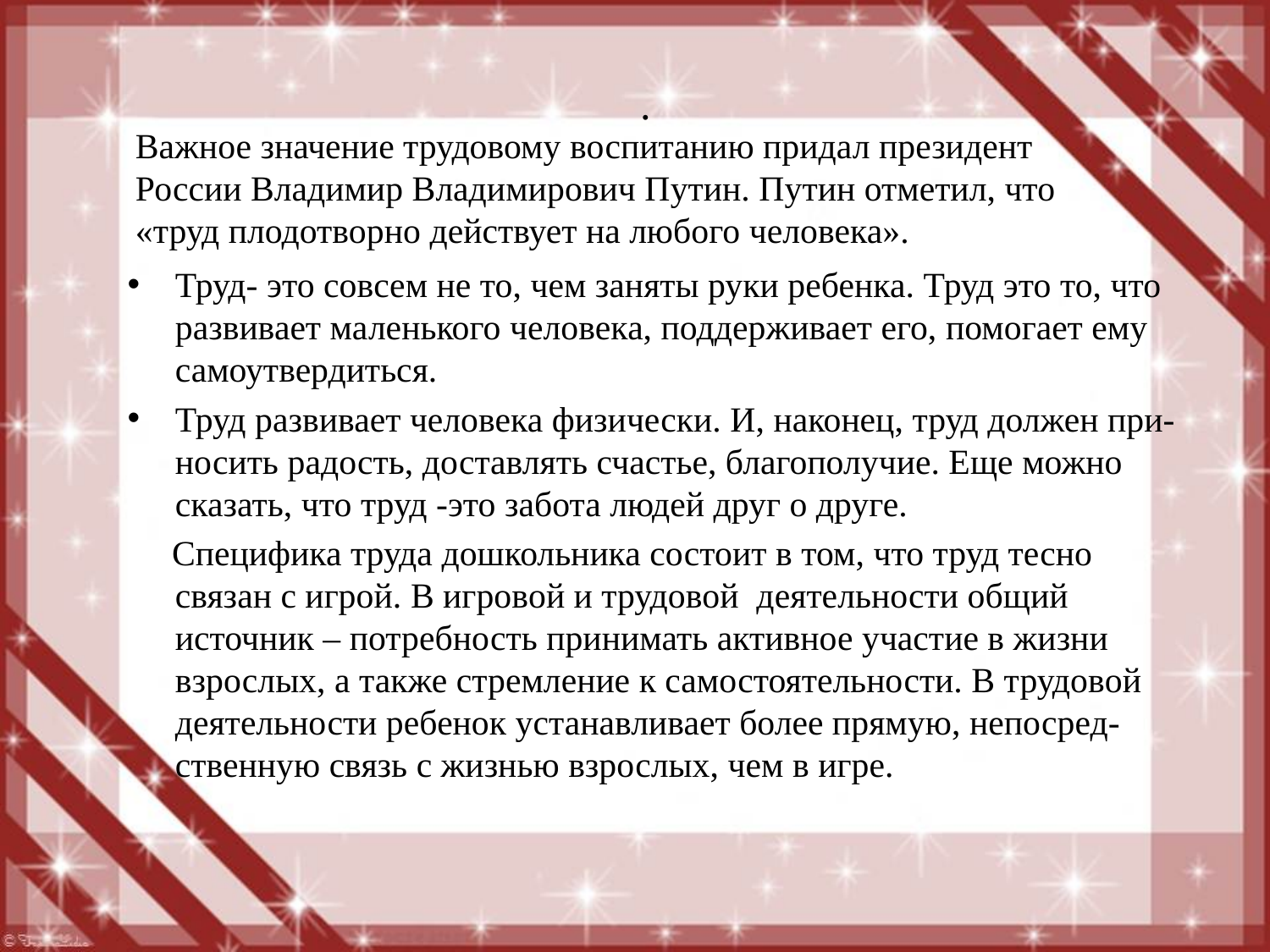

# .
  Важное значение трудовому воспитанию придал президент
  России Владимир Владимирович Путин. Путин отметил, что
  «труд плодотворно действует на любого человека».

Труд- это совсем не то, чем заняты руки ребенка. Труд это то, что развивает маленького человека, поддерживает его, помогает ему самоутвердиться.
Труд развивает человека физически. И, наконец, труд должен при-носить радость, доставлять счастье, благополучие. Еще можно сказать, что труд -это забота людей друг о друге.
     Специфика труда дошкольника состоит в том, что труд тесно связан с игрой. В игровой и трудовой  деятельности общий источник – потребность принимать активное участие в жизни взрослых, а также стремление к самостоятельности. В трудовой деятельности ребенок устанавливает более прямую, непосред-ственную связь с жизнью взрослых, чем в игре.